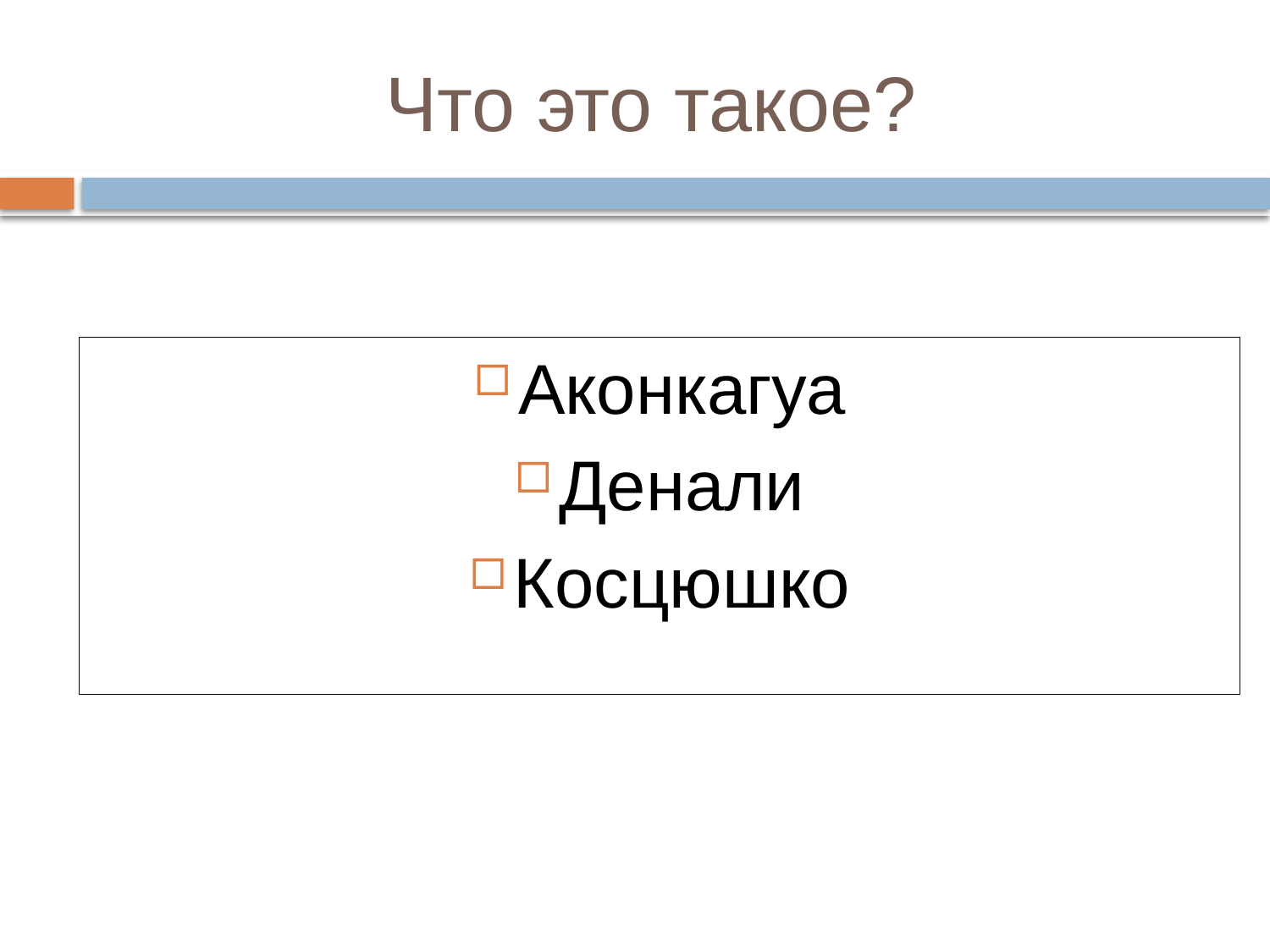

# Что это такое?
Аконкагуа
Денали
Косцюшко